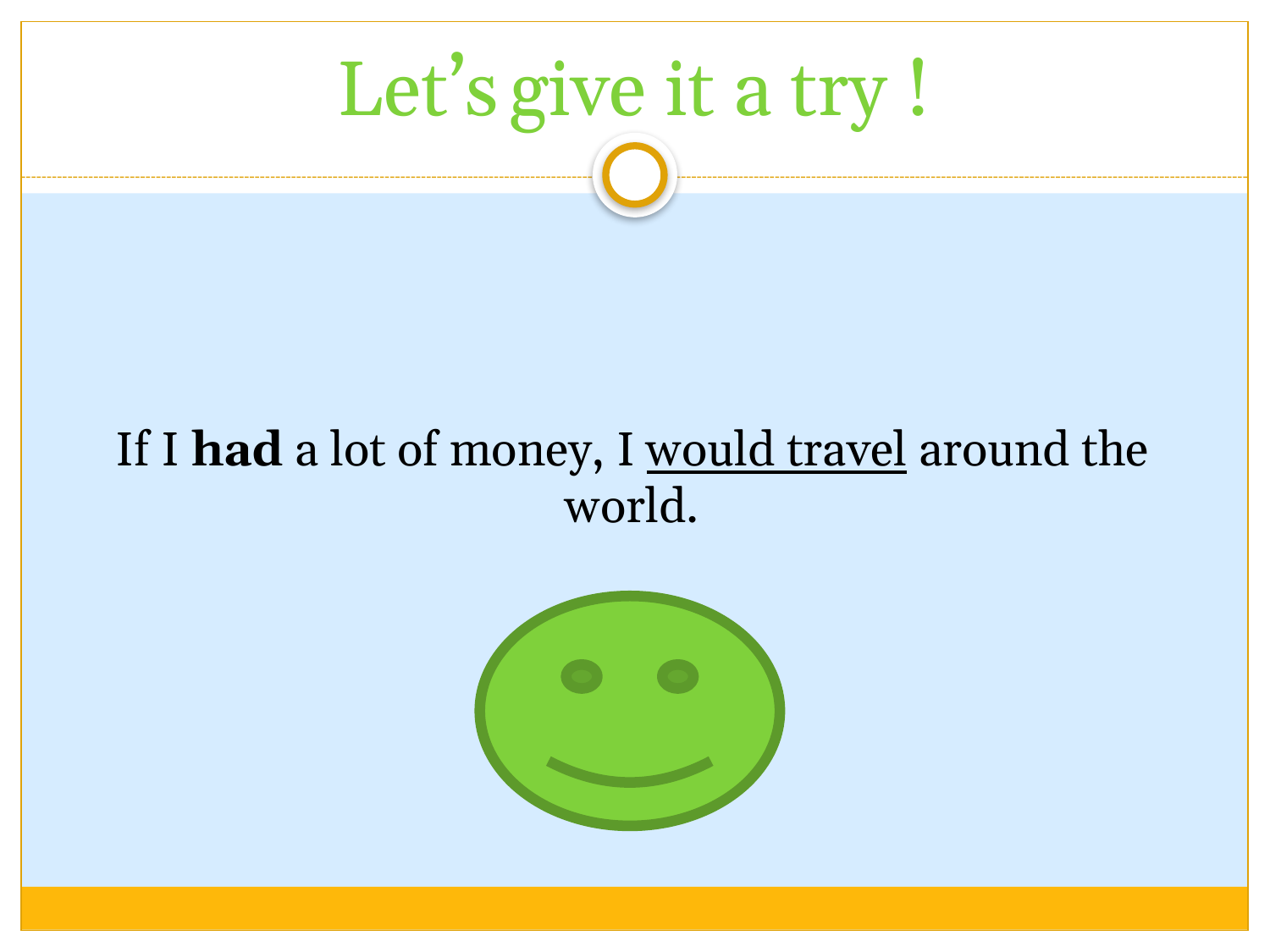

# Let’s give it a try !

If I had a lot of money, I would travel around the world.